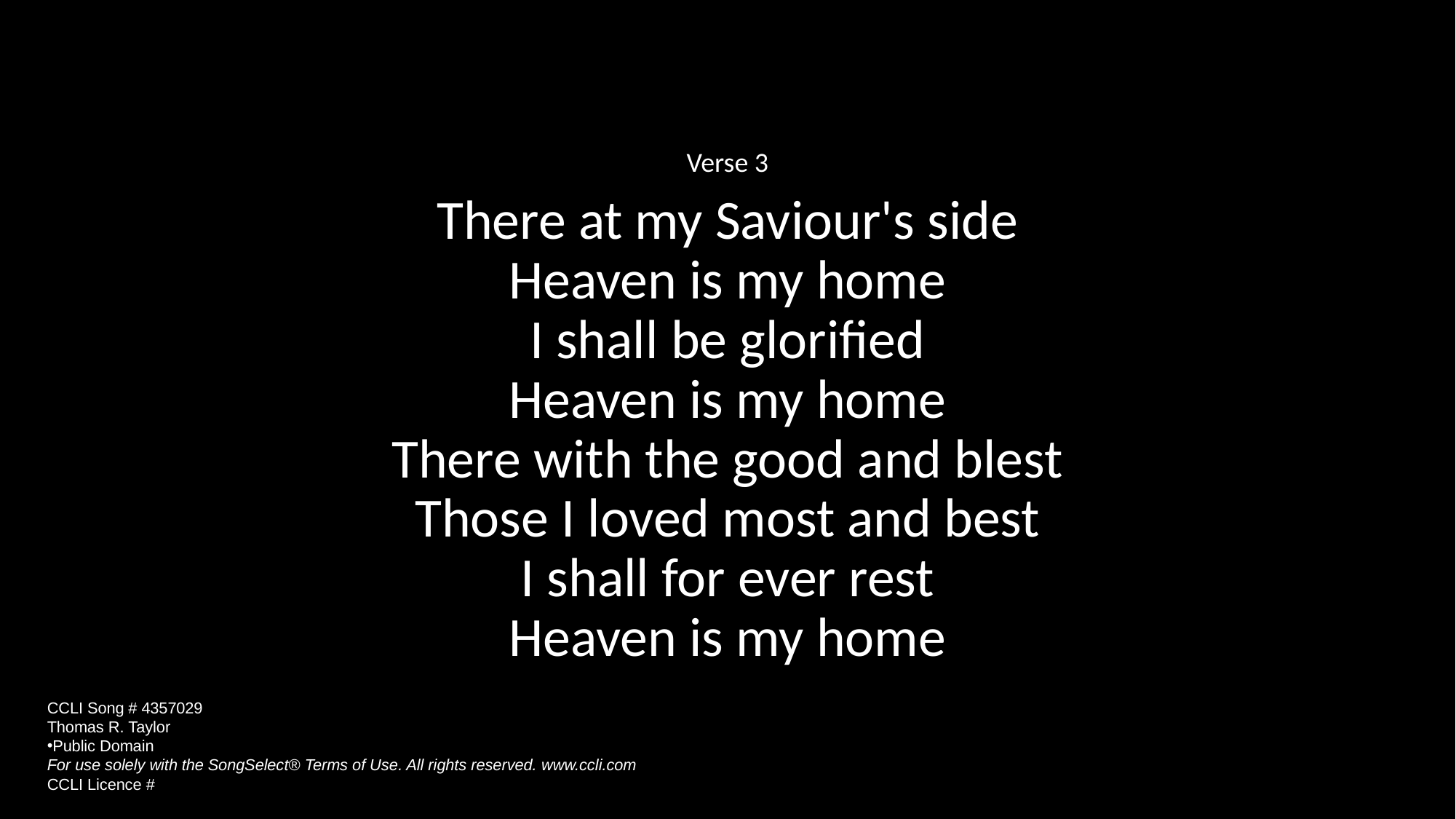

Verse 3
There at my Saviour's side
Heaven is my home
I shall be glorified
Heaven is my home
There with the good and blest
Those I loved most and best
I shall for ever rest
Heaven is my home

CCLI Song # 4357029
Thomas R. Taylor
Public Domain
For use solely with the SongSelect® Terms of Use. All rights reserved. www.ccli.com
CCLI Licence #